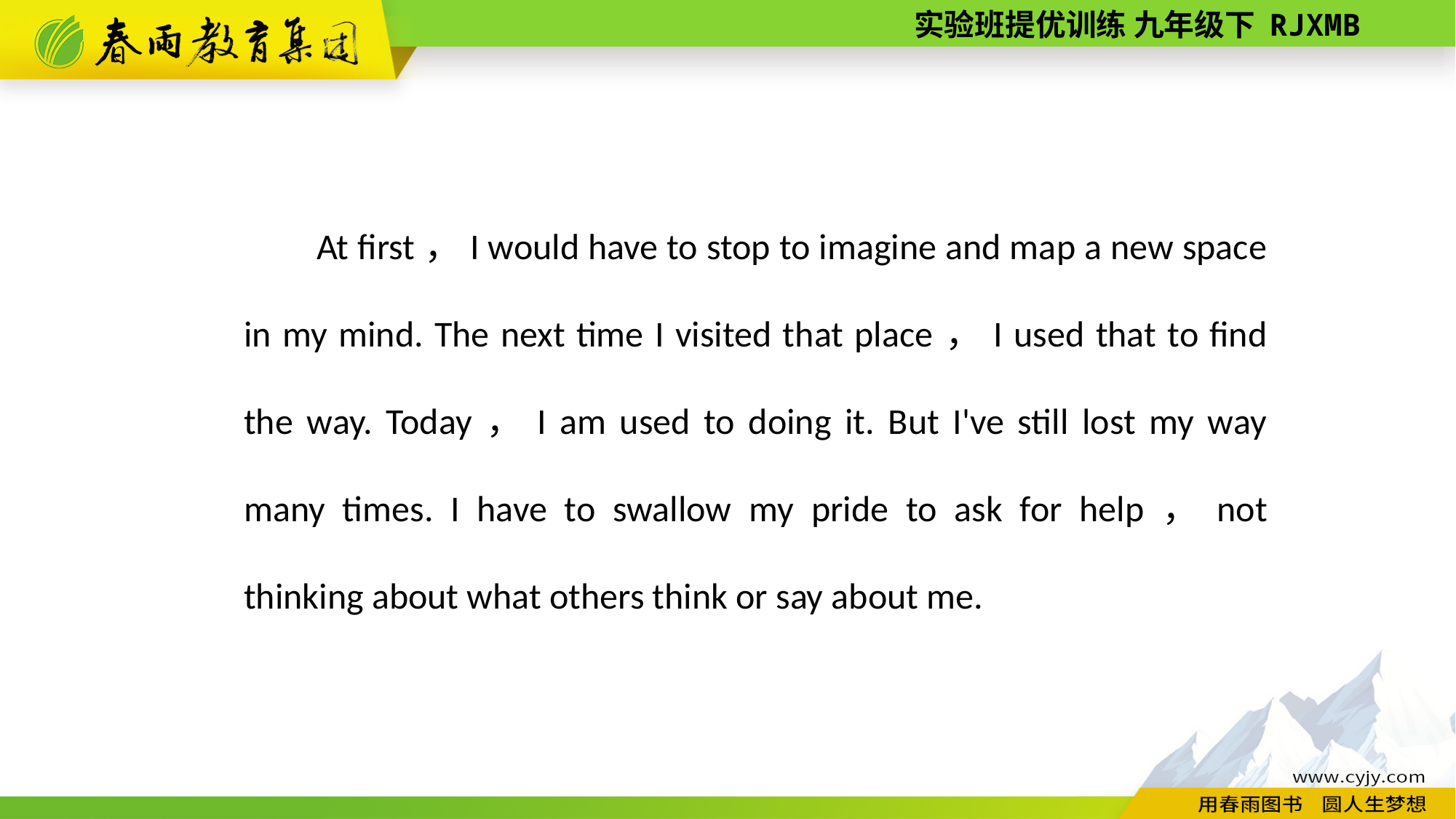

At first，I would have to stop to imagine and map a new space in my mind. The next time I visited that place，I used that to find the way. Today，I am used to doing it. But I've still lost my way many times. I have to swallow my pride to ask for help，not thinking about what others think or say about me.